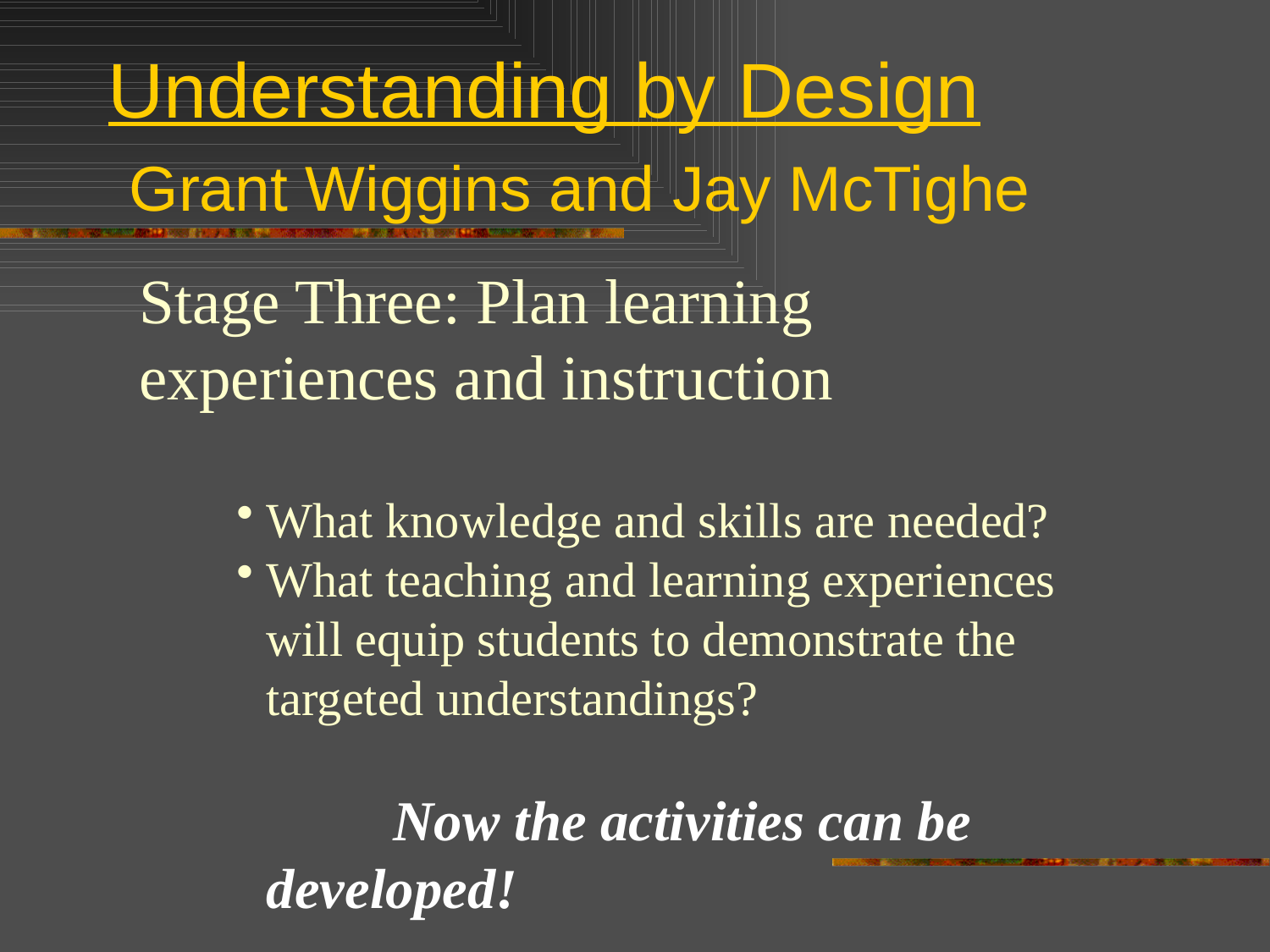

# Understanding by Design Grant Wiggins and Jay McTighe
Stage Three: Plan learning experiences and instruction

What knowledge and skills are needed?
What teaching and learning experiences will equip students to demonstrate the targeted understandings?

	Now the activities can be developed!